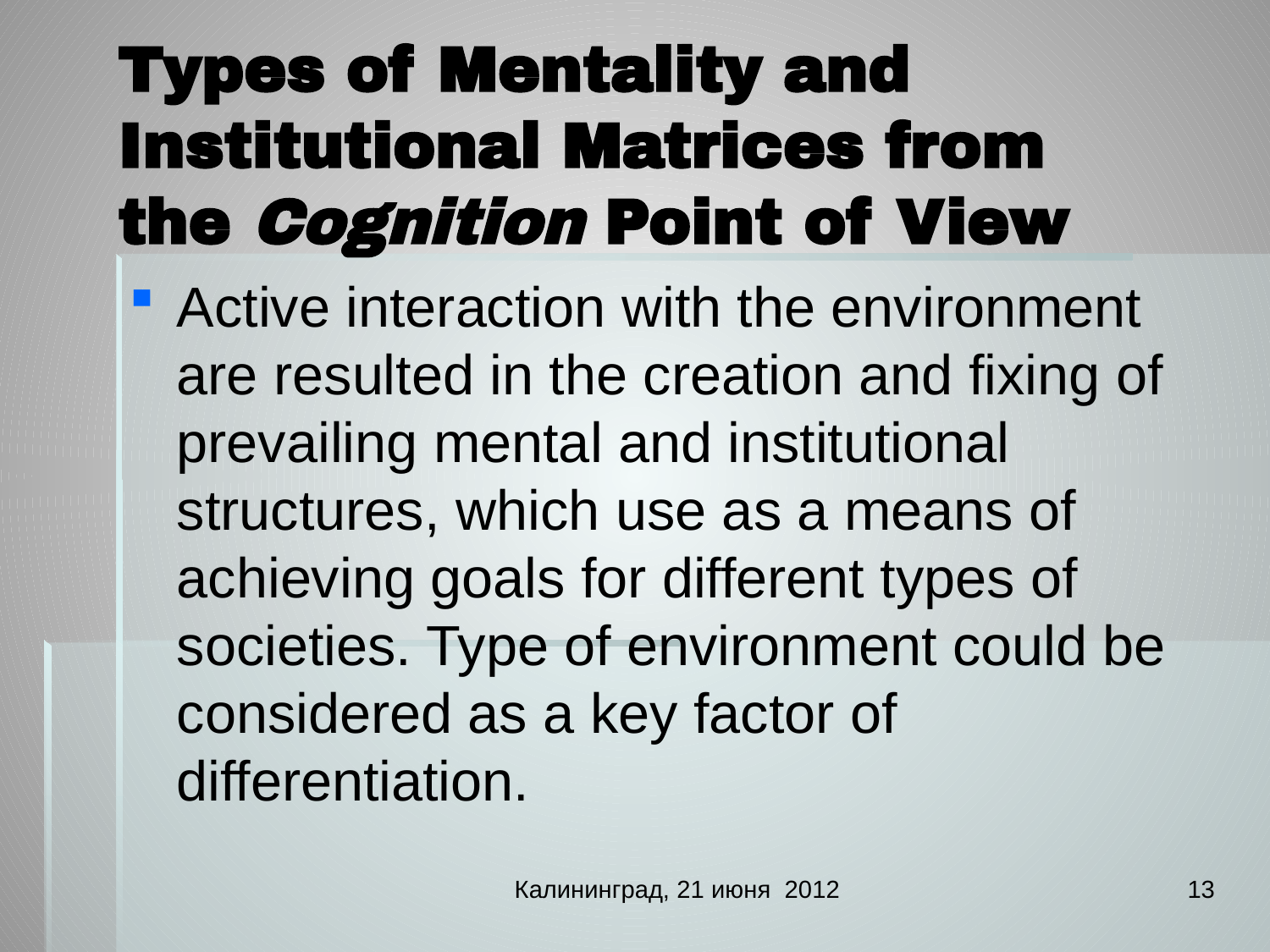

# Types of Mentality and Institutional Matrices from      the Cognition Point of View
Active interaction with the environment are resulted in the creation and fixing of prevailing mental and institutional structures, which use as a means of achieving goals for different types of societies. Type of environment could be considered as a key factor of differentiation.
Калининград, 21 июня  2012
13